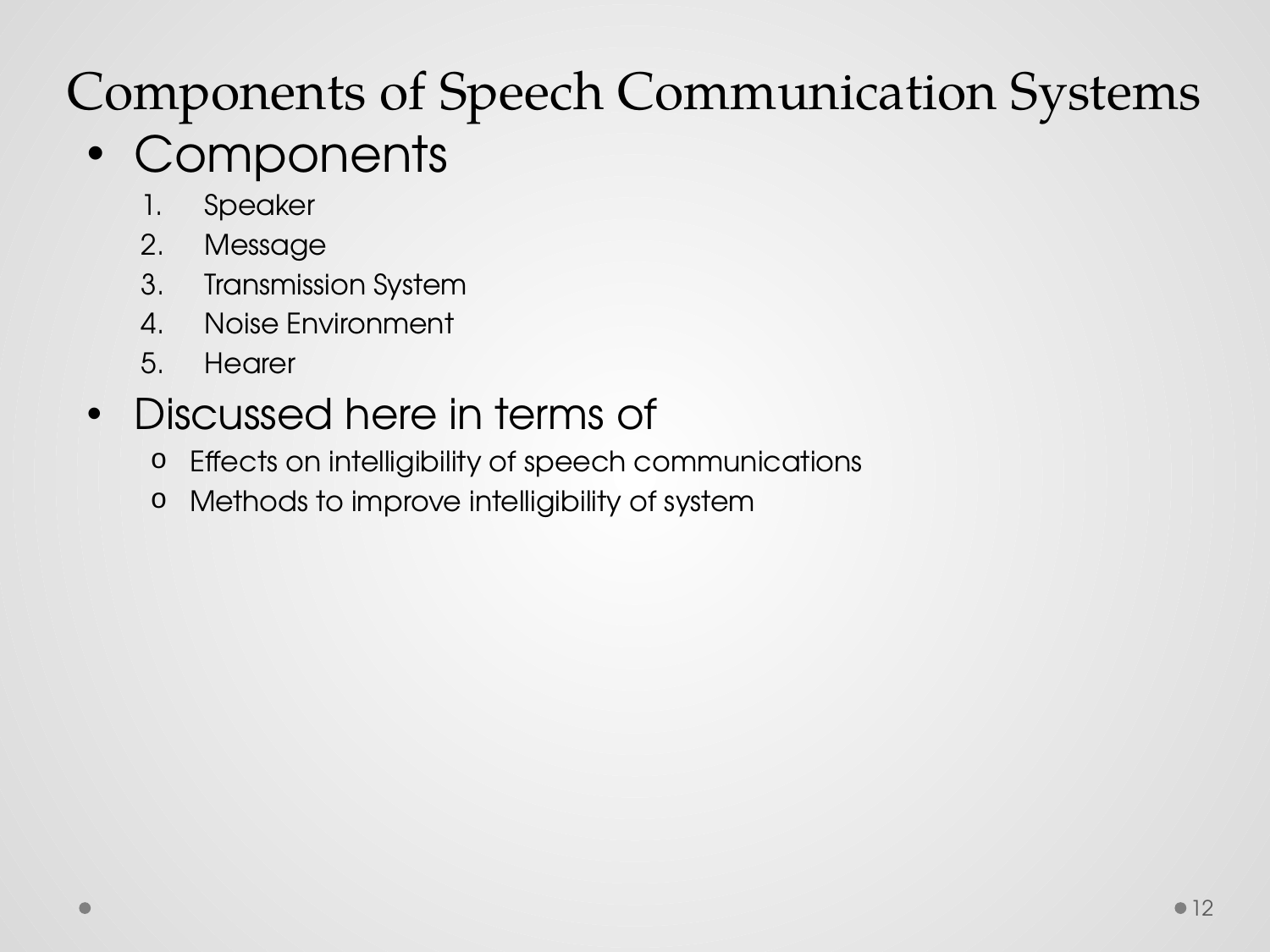

# Components of Speech Communication Systems

Components
Speaker
Message
Transmission System
Noise Environment
Hearer
Discussed here in terms of
Effects on intelligibility of speech communications
Methods to improve intelligibility of system
12